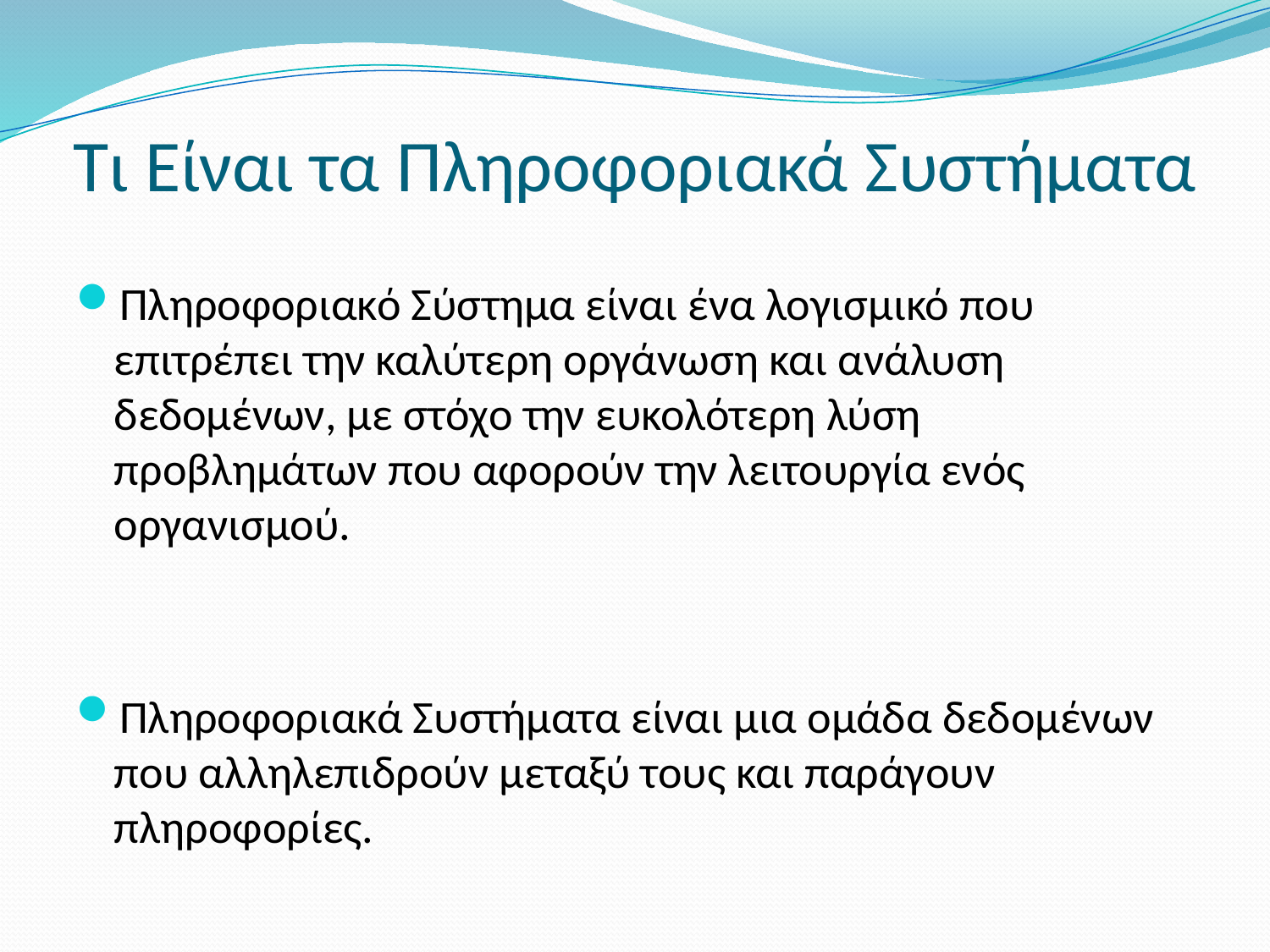

# Τι Είναι τα Πληροφοριακά Συστήματα
Πληροφοριακό Σύστημα είναι ένα λογισμικό που επιτρέπει την καλύτερη οργάνωση και ανάλυση δεδομένων, με στόχο την ευκολότερη λύση προβλημάτων που αφορούν την λειτουργία ενός οργανισμού.

Πληροφοριακά Συστήματα είναι μια ομάδα δεδομένων που αλληλεπιδρούν μεταξύ τους και παράγουν πληροφορίες.